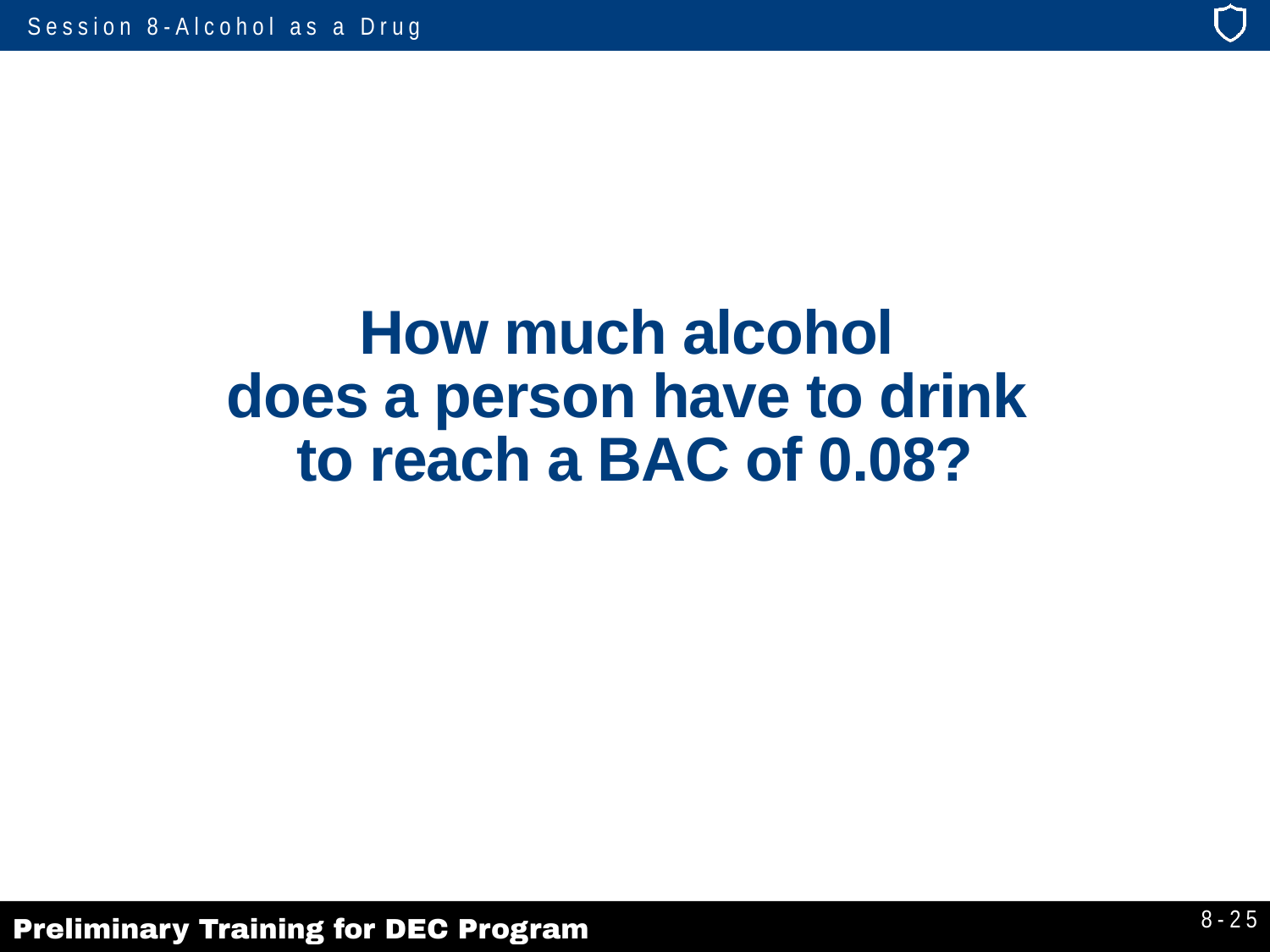

# How much alcohol does a person have to drink to reach a BAC of 0.08?

8-25